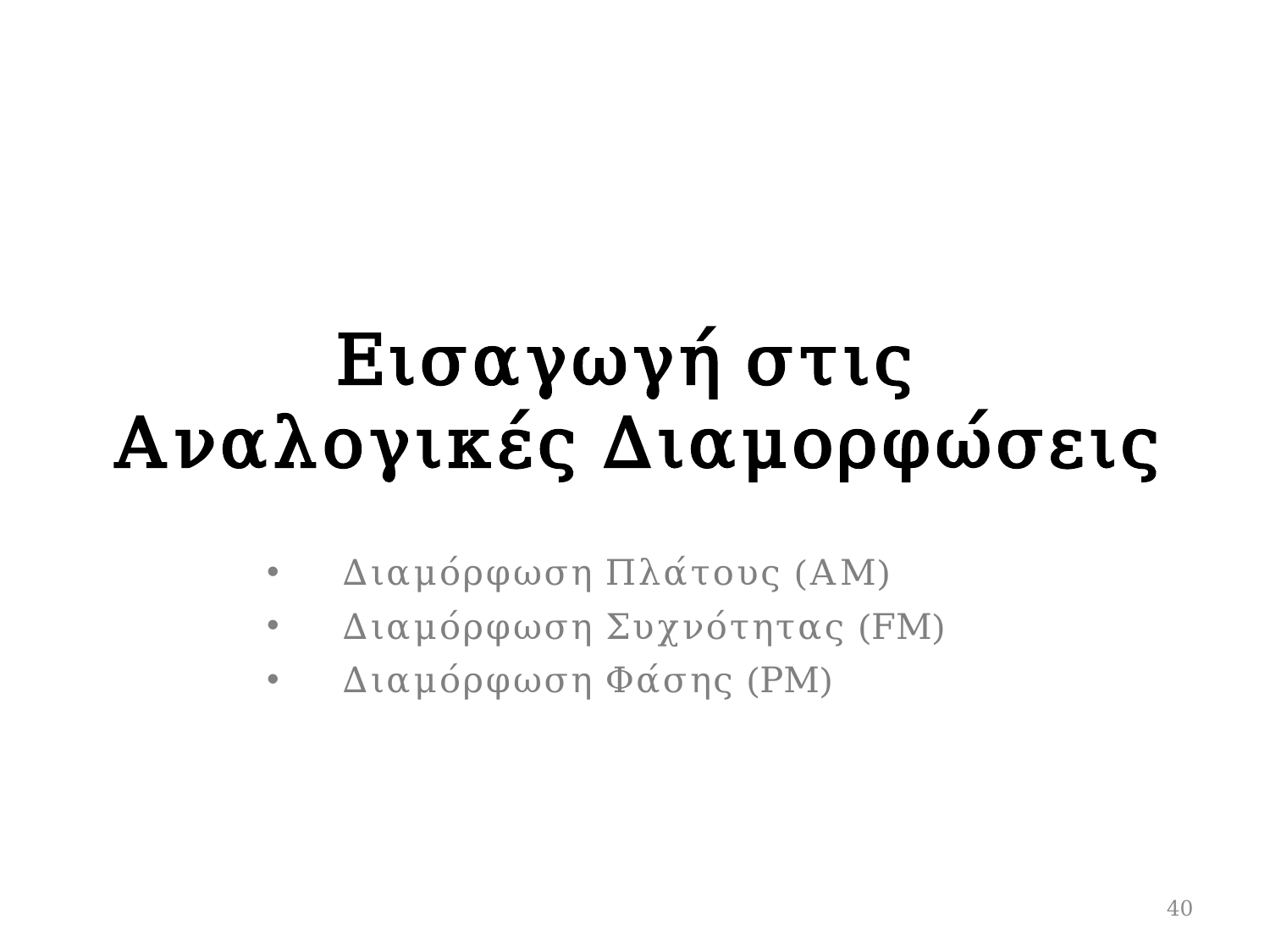

# Εισαγωγή στις Αναλογικές Διαμορφώσεις
Διαμόρφωση Πλάτους (ΑΜ)
Διαμόρφωση Συχνότητας (FM)
Διαμόρφωση Φάσης (PM)
40